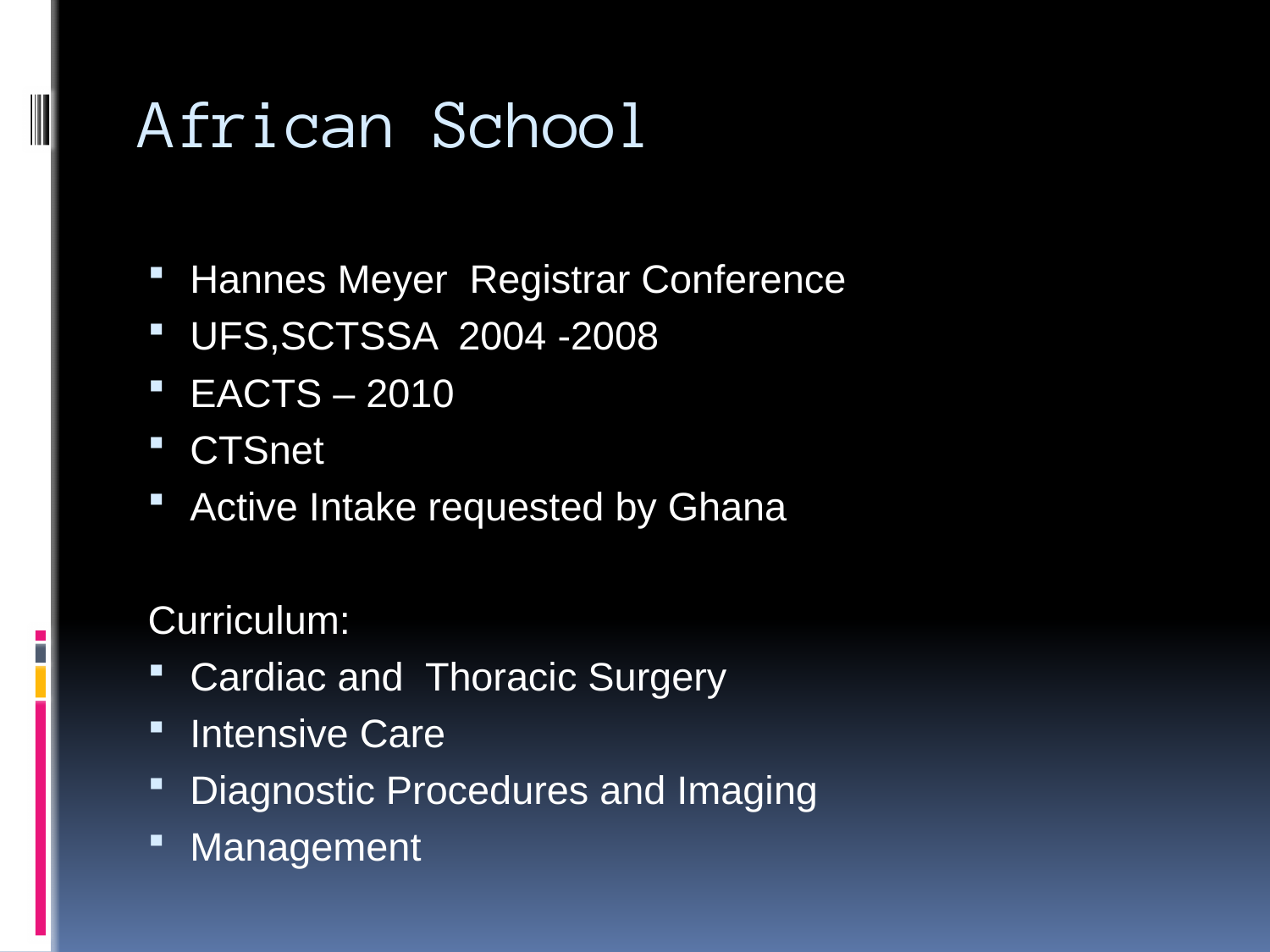

# African School
Hannes Meyer  Registrar Conference
UFS,SCTSSA  2004 -2008
EACTS – 2010
CTSnet
Active Intake requested by Ghana

Curriculum:
Cardiac and  Thoracic Surgery
Intensive Care
Diagnostic Procedures and Imaging
Management